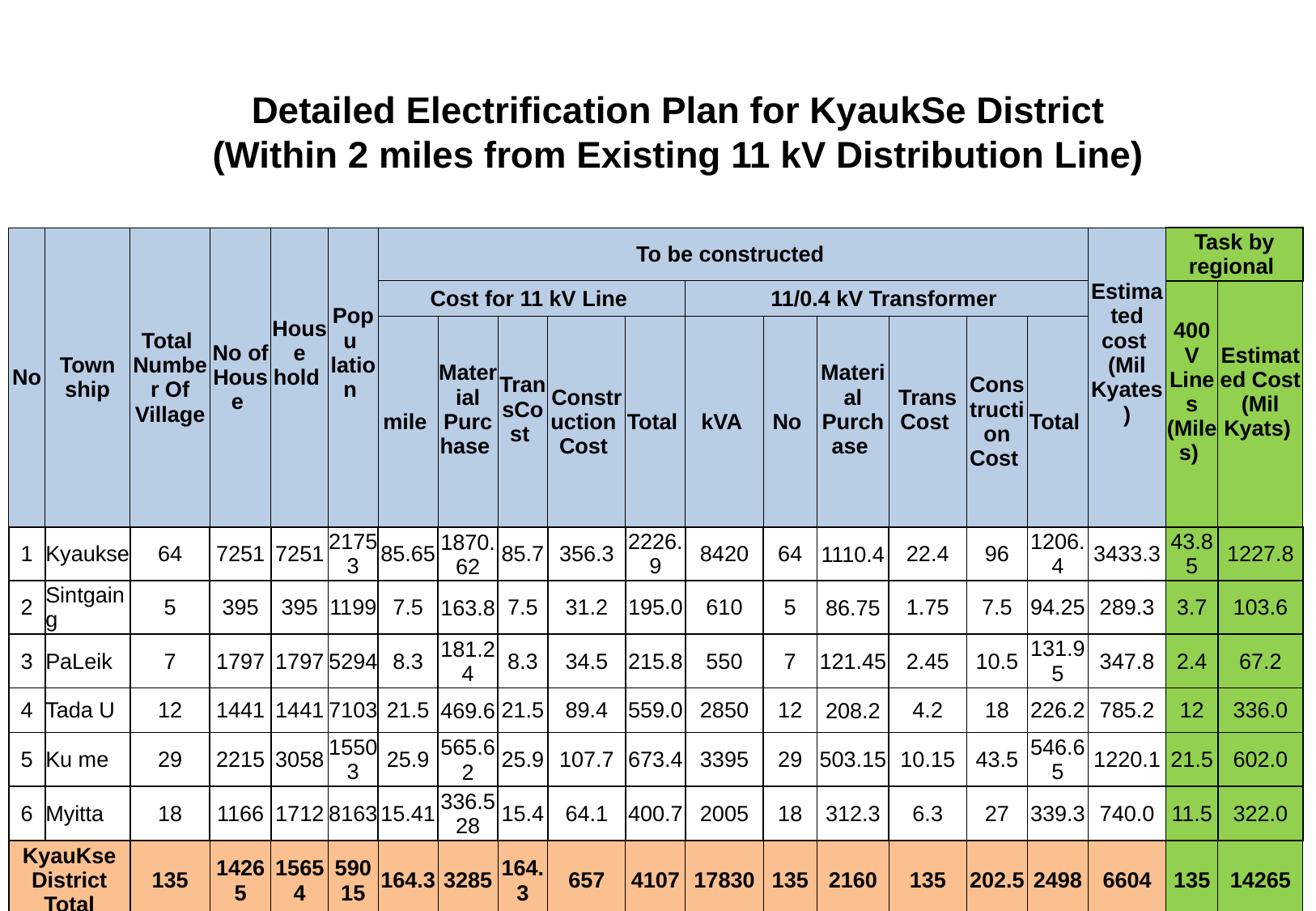

Detailed Electrification Plan for KyaukSe District
(Within 2 miles from Existing 11 kV Distribution Line)
| No | Town ship | Total Number Of Village | No of House | House hold | Popu lation | To be constructed |  |  |  |  |  |  |  |  |  |  | Estimated cost (Mil Kyates) | Task by regional |  |
| --- | --- | --- | --- | --- | --- | --- | --- | --- | --- | --- | --- | --- | --- | --- | --- | --- | --- | --- | --- |
|  |  |  |  |  |  | Cost for 11 kV Line |  |  |  |  | 11/0.4 kV Transformer |  |  |  |  |  |  | 400 V Lines (Miles) | Estimated Cost (Mil Kyats) |
|  |  |  |  |  |  | mile | Material Purchase | TransCost | Constr uction Cost | Total | kVA | No | Material Purch ase | Trans Cost | Construction Cost | Total |  |  |  |
| 1 | Kyaukse | 64 | 7251 | 7251 | 21753 | 85.65 | 1870.62 | 85.7 | 356.3 | 2226.9 | 8420 | 64 | 1110.4 | 22.4 | 96 | 1206.4 | 3433.3 | 43.85 | 1227.8 |
| 2 | Sintgaing | 5 | 395 | 395 | 1199 | 7.5 | 163.8 | 7.5 | 31.2 | 195.0 | 610 | 5 | 86.75 | 1.75 | 7.5 | 94.25 | 289.3 | 3.7 | 103.6 |
| 3 | PaLeik | 7 | 1797 | 1797 | 5294 | 8.3 | 181.24 | 8.3 | 34.5 | 215.8 | 550 | 7 | 121.45 | 2.45 | 10.5 | 131.95 | 347.8 | 2.4 | 67.2 |
| 4 | Tada U | 12 | 1441 | 1441 | 7103 | 21.5 | 469.6 | 21.5 | 89.4 | 559.0 | 2850 | 12 | 208.2 | 4.2 | 18 | 226.2 | 785.2 | 12 | 336.0 |
| 5 | Ku me | 29 | 2215 | 3058 | 15503 | 25.9 | 565.62 | 25.9 | 107.7 | 673.4 | 3395 | 29 | 503.15 | 10.15 | 43.5 | 546.65 | 1220.1 | 21.5 | 602.0 |
| 6 | Myitta | 18 | 1166 | 1712 | 8163 | 15.41 | 336.528 | 15.4 | 64.1 | 400.7 | 2005 | 18 | 312.3 | 6.3 | 27 | 339.3 | 740.0 | 11.5 | 322.0 |
| KyauKse District Total |  | 135 | 14265 | 15654 | 59015 | 164.3 | 3285 | 164.3 | 657 | 4107 | 17830 | 135 | 2160 | 135 | 202.5 | 2498 | 6604 | 135 | 14265 |
16